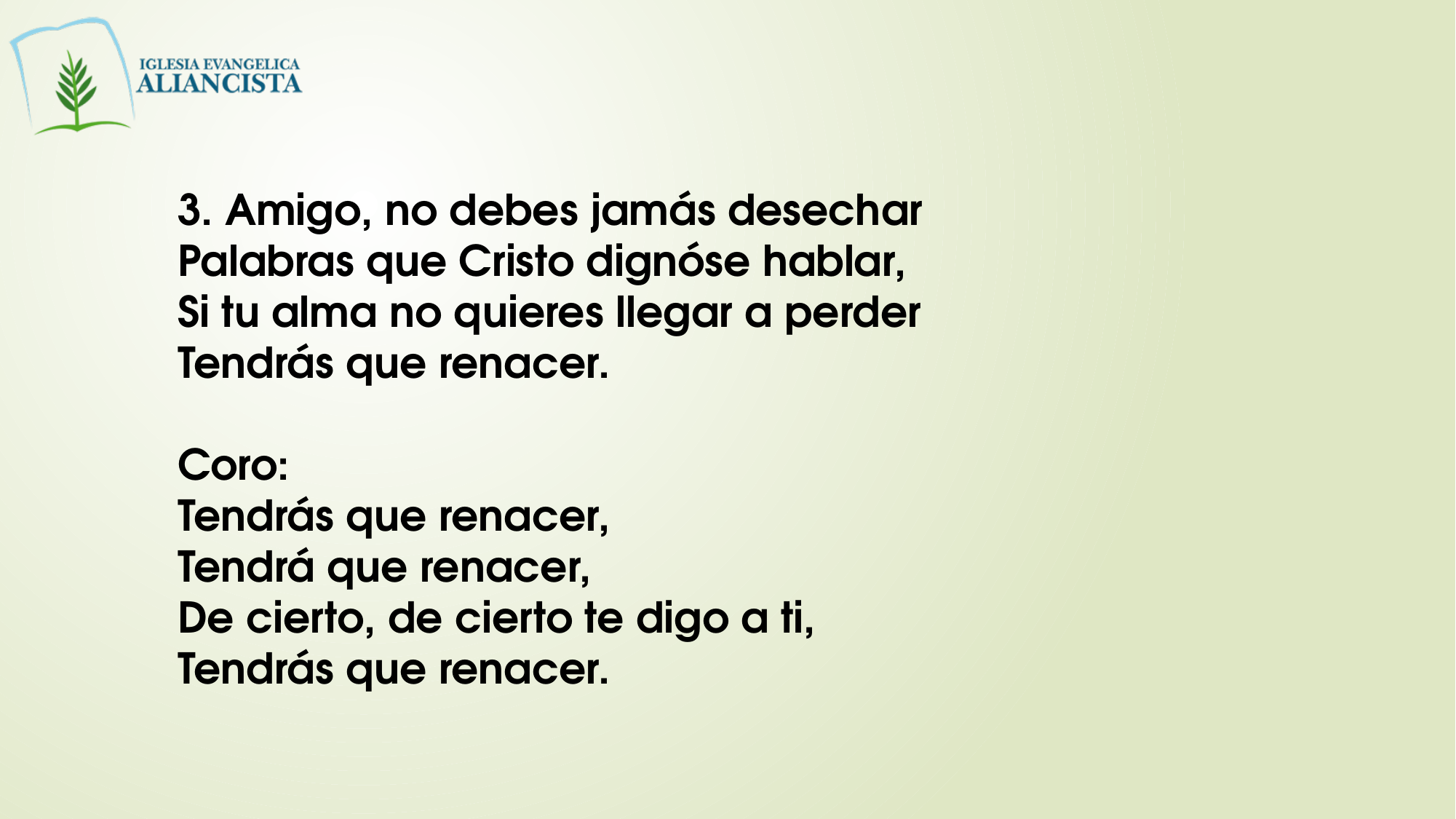

3. Amigo, no debes jamás desechar
Palabras que Cristo dignóse hablar,
Si tu alma no quieres llegar a perder
Tendrás que renacer.

Coro:
Tendrás que renacer,
Tendrá que renacer,
De cierto, de cierto te digo a ti,
Tendrás que renacer.